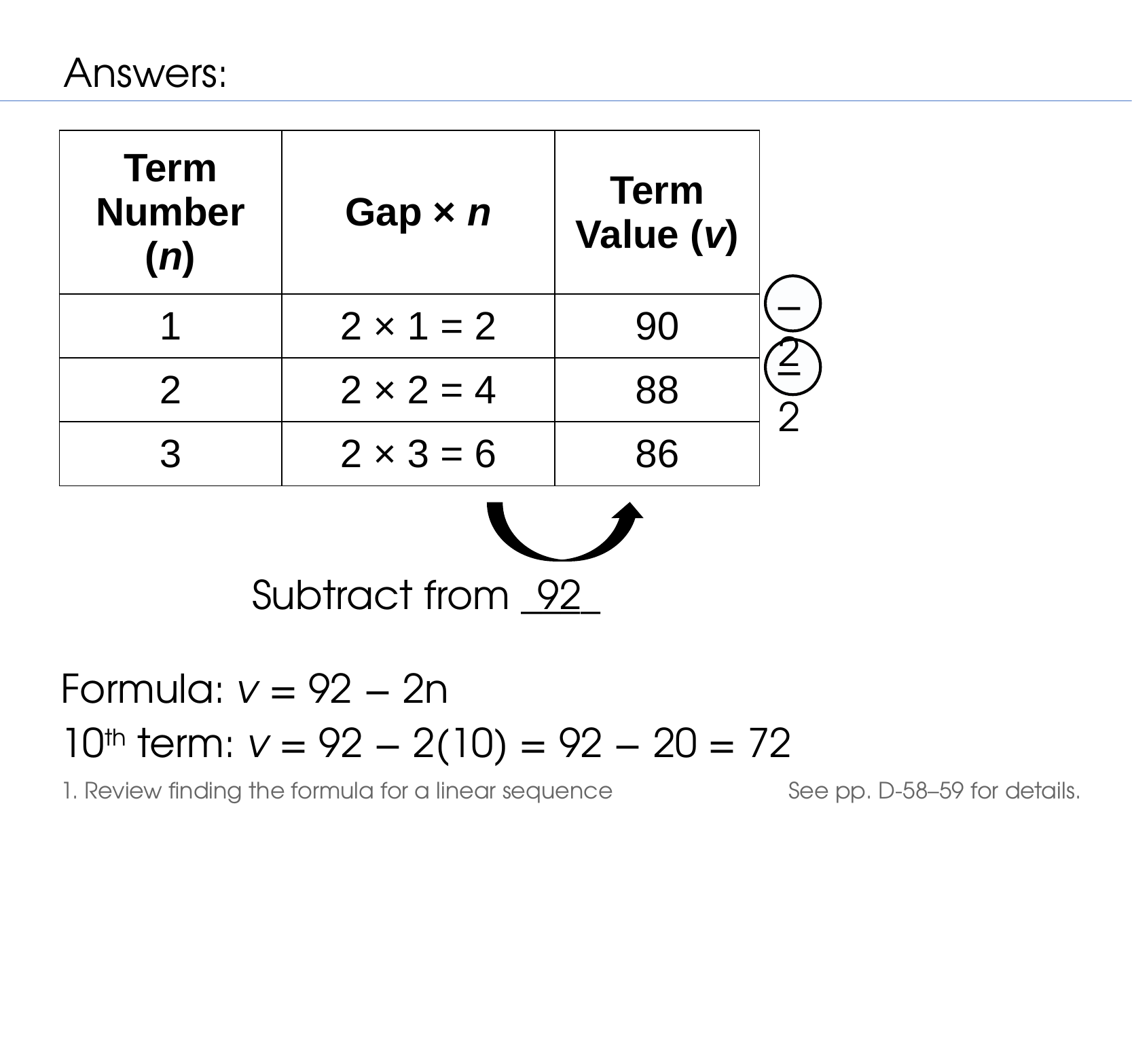

Answers:
| Term Number (n) | Gap × n | Term Value (v) |
| --- | --- | --- |
| 1 | 2 × 1 = 2 | 90 |
| 2 | 2 × 2 = 4 | 88 |
| 3 | 2 × 3 = 6 | 86 |
−2

−2

Subtract from ____
92
Formula: v = 92 − 2n
10th term: v = 92 − 2(10) = 92 − 20 = 72
1. Review finding the formula for a linear sequence
See pp. D-58–59 for details.